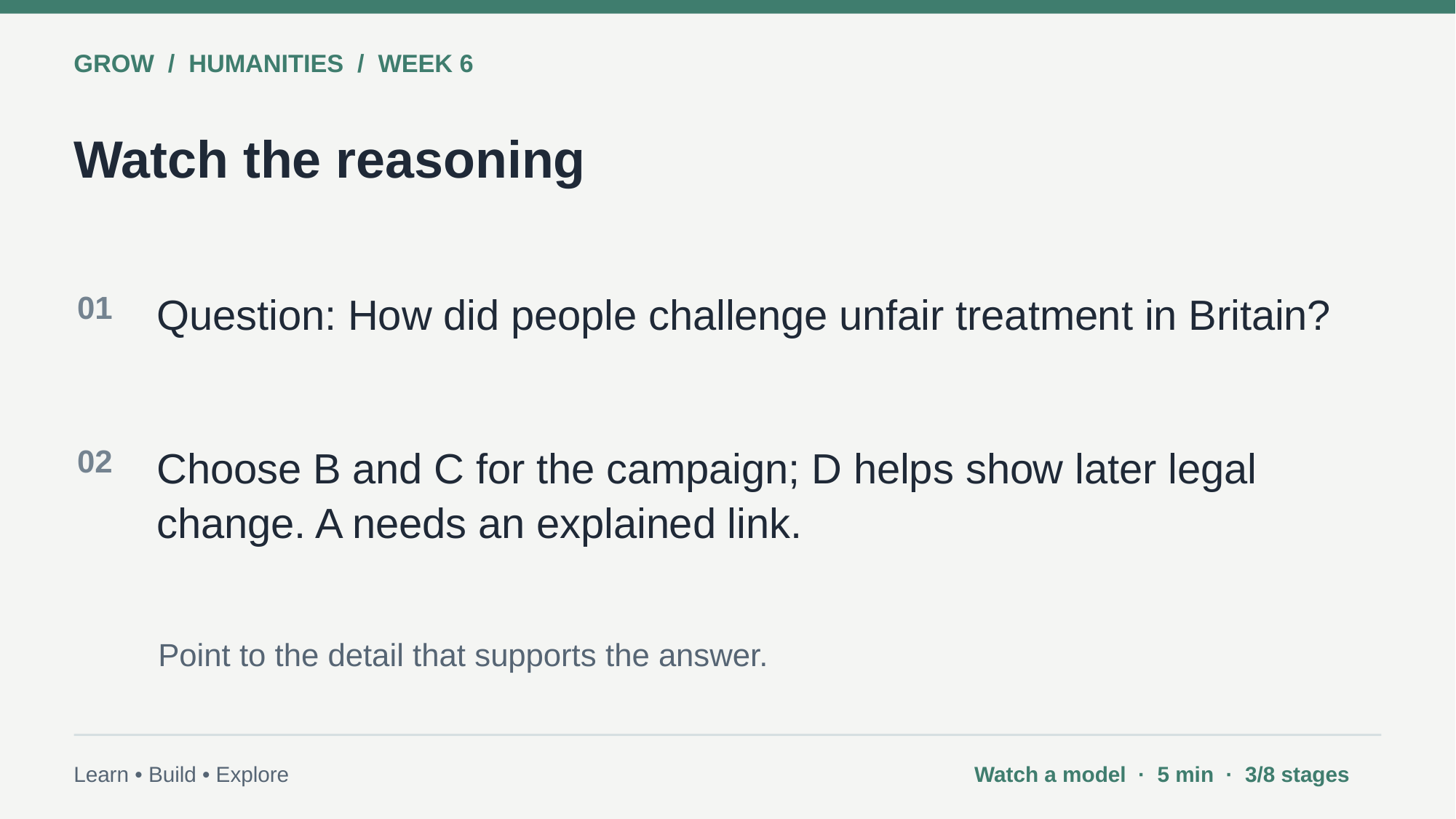

GROW  /  HUMANITIES  /  WEEK 6
Watch the reasoning
01
Question: How did people challenge unfair treatment in Britain?
02
Choose B and C for the campaign; D helps show later legal change. A needs an explained link.
Point to the detail that supports the answer.

Learn • Build • Explore
Watch a model  ·  5 min  ·  3/8 stages